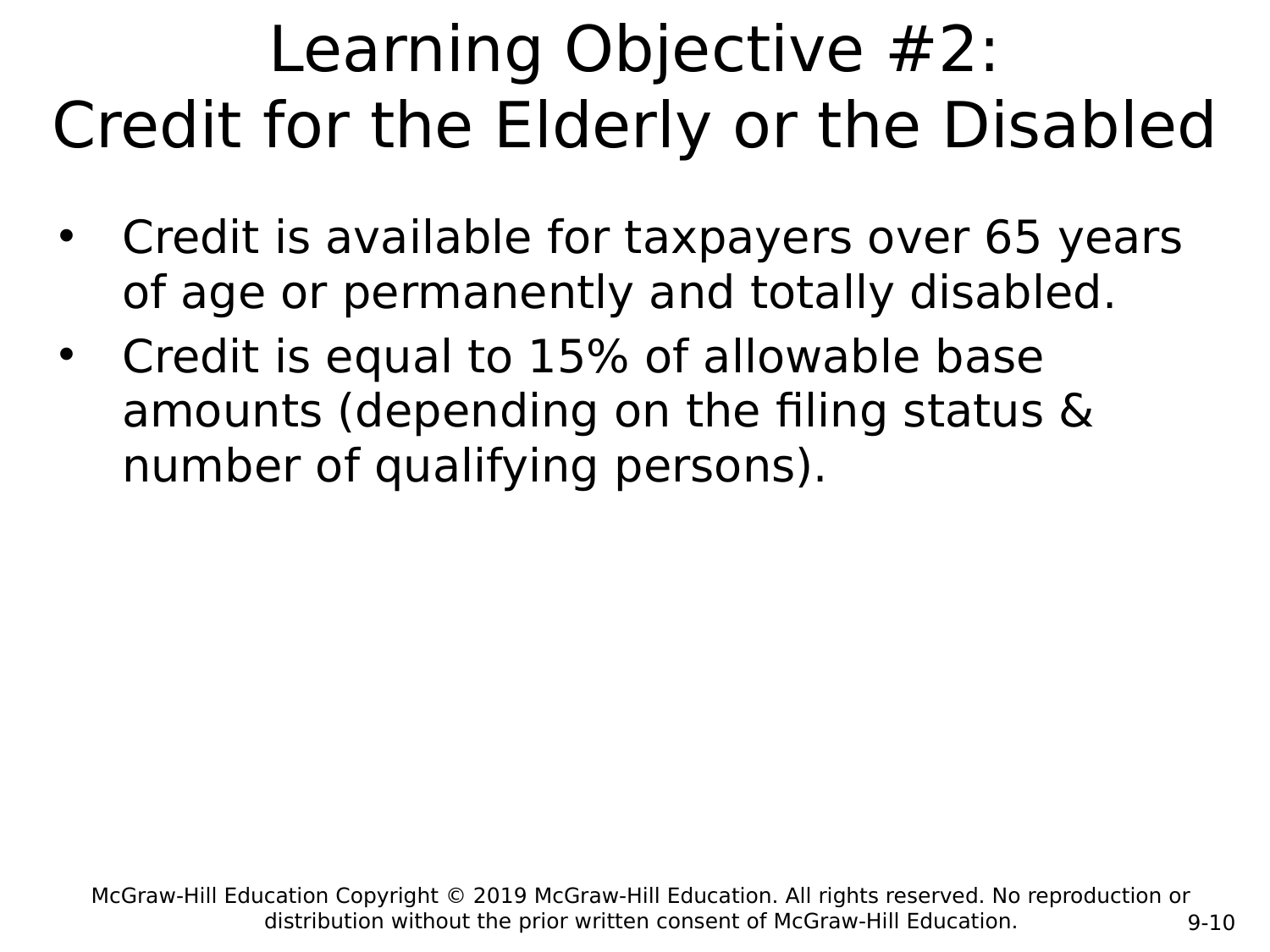

# Learning Objective #2: Credit for the Elderly or the Disabled
Credit is available for taxpayers over 65 years of age or permanently and totally disabled.
Credit is equal to 15% of allowable base amounts (depending on the filing status & number of qualifying persons).
McGraw-Hill Education Copyright © 2019 McGraw-Hill Education. All rights reserved. No reproduction or distribution without the prior written consent of McGraw-Hill Education.
9-10